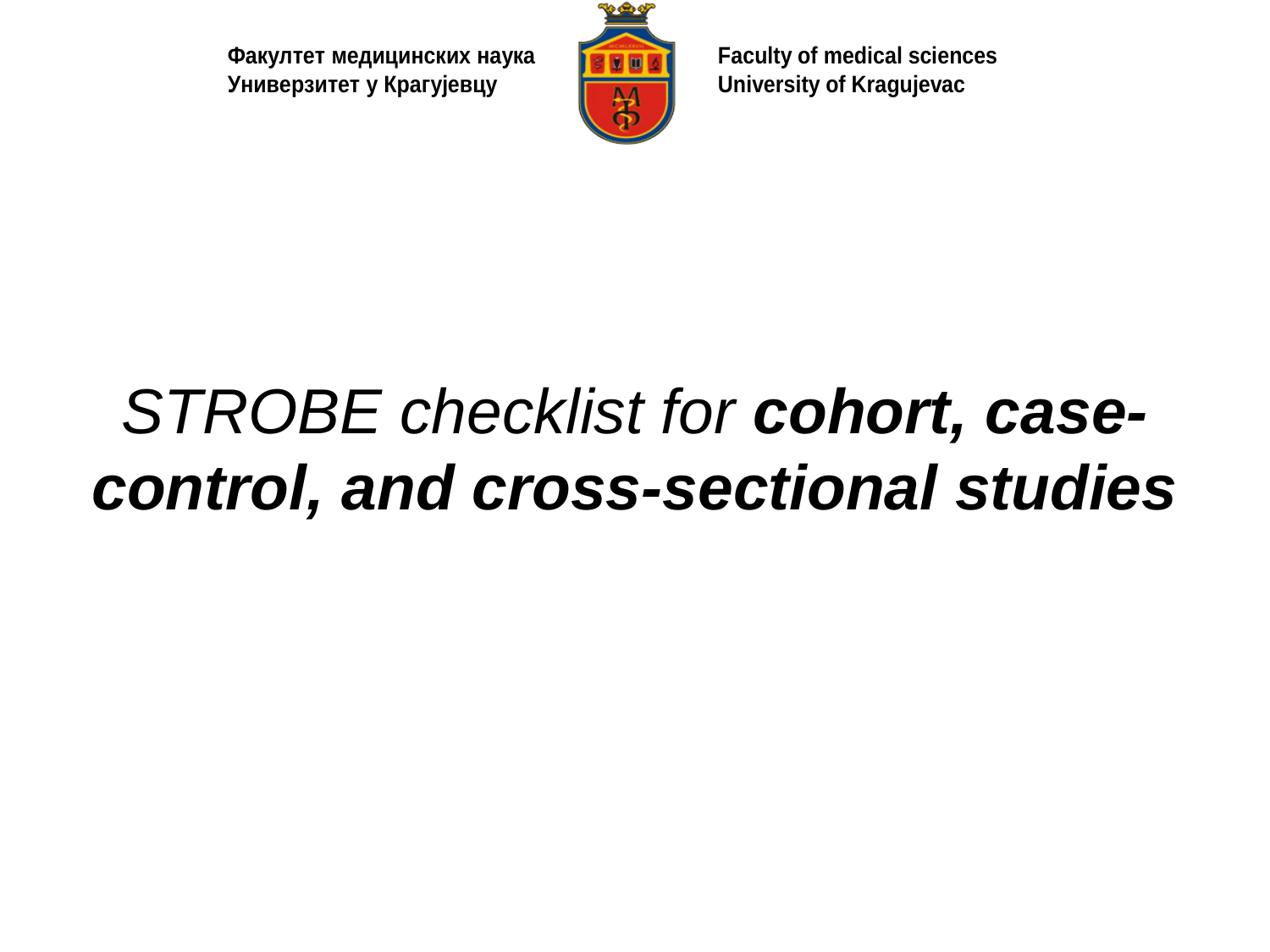

# STROBE checklist for cohort, case-control, and cross-sectional studies